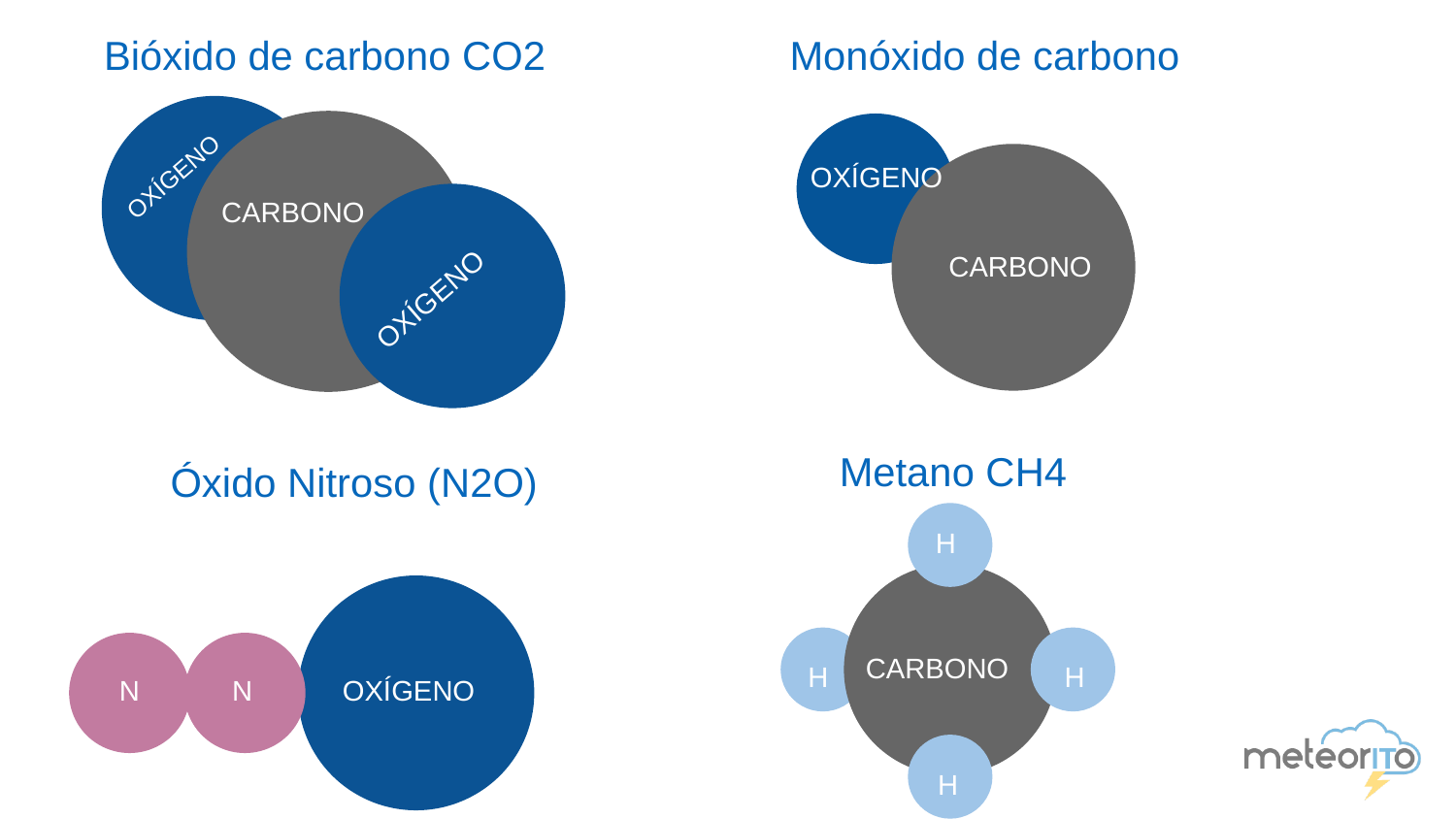

# Bióxido de carbono CO2
Monóxido de carbono

OXÍGENO
CARBONO

OXÍGENO

OXÍGENO
CARBONO
Metano CH4
Óxido Nitroso (N2O)

H

CARBONO
H
H

H

N
N
OXÍGENO